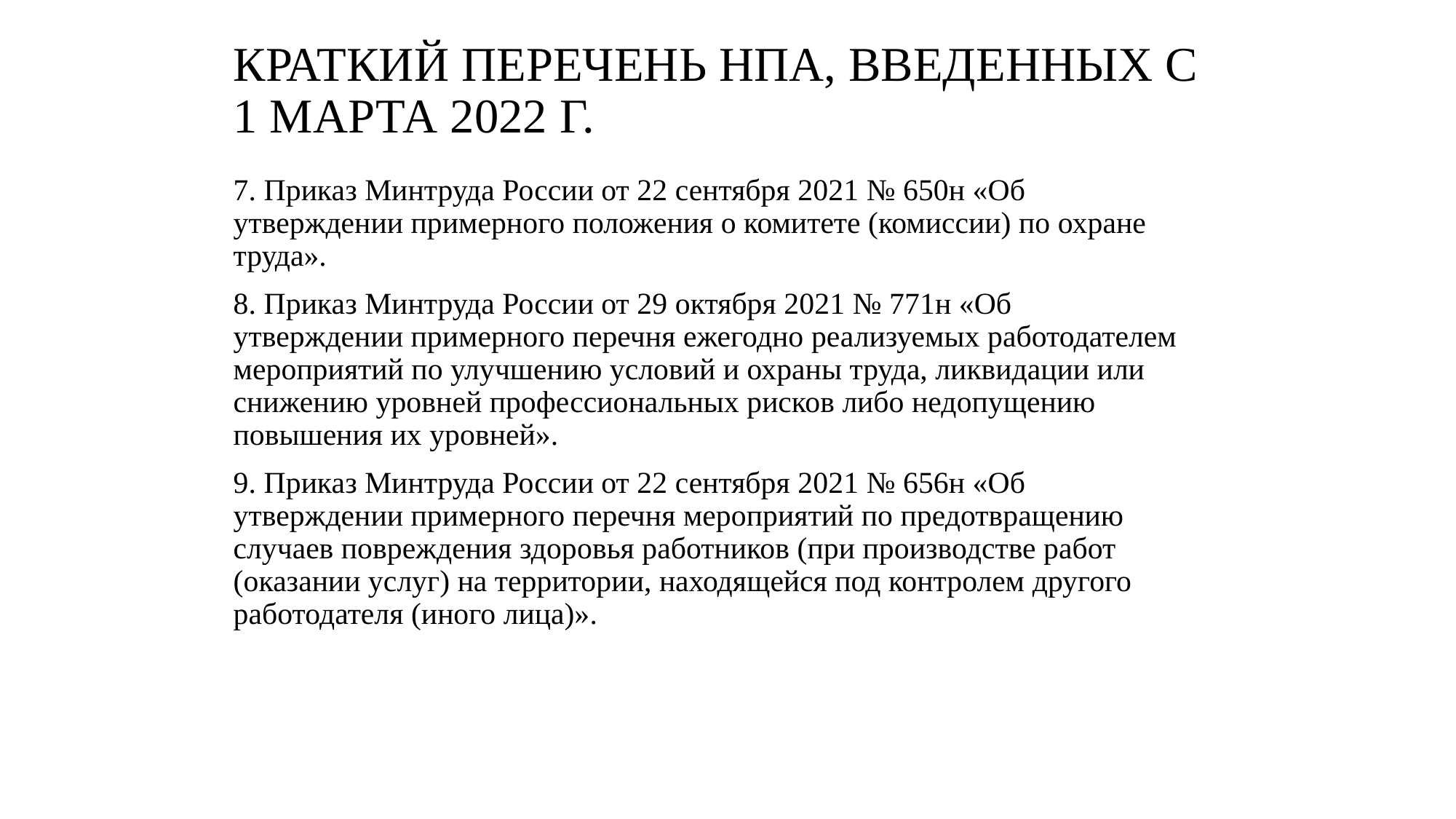

# Краткий перечень нпа, введенных с 1 марта 2022 г.
7. Приказ Минтруда России от 22 сентября 2021 № 650н «Об утверждении примерного положения о комитете (комиссии) по охране труда».
8. Приказ Минтруда России от 29 октября 2021 № 771н «Об утверждении примерного перечня ежегодно реализуемых работодателем мероприятий по улучшению условий и охраны труда, ликвидации или снижению уровней профессиональных рисков либо недопущению повышения их уровней».
9. Приказ Минтруда России от 22 сентября 2021 № 656н «Об утверждении примерного перечня мероприятий по предотвращению случаев повреждения здоровья работников (при производстве работ (оказании услуг) на территории, находящейся под контролем другого работодателя (иного лица)».